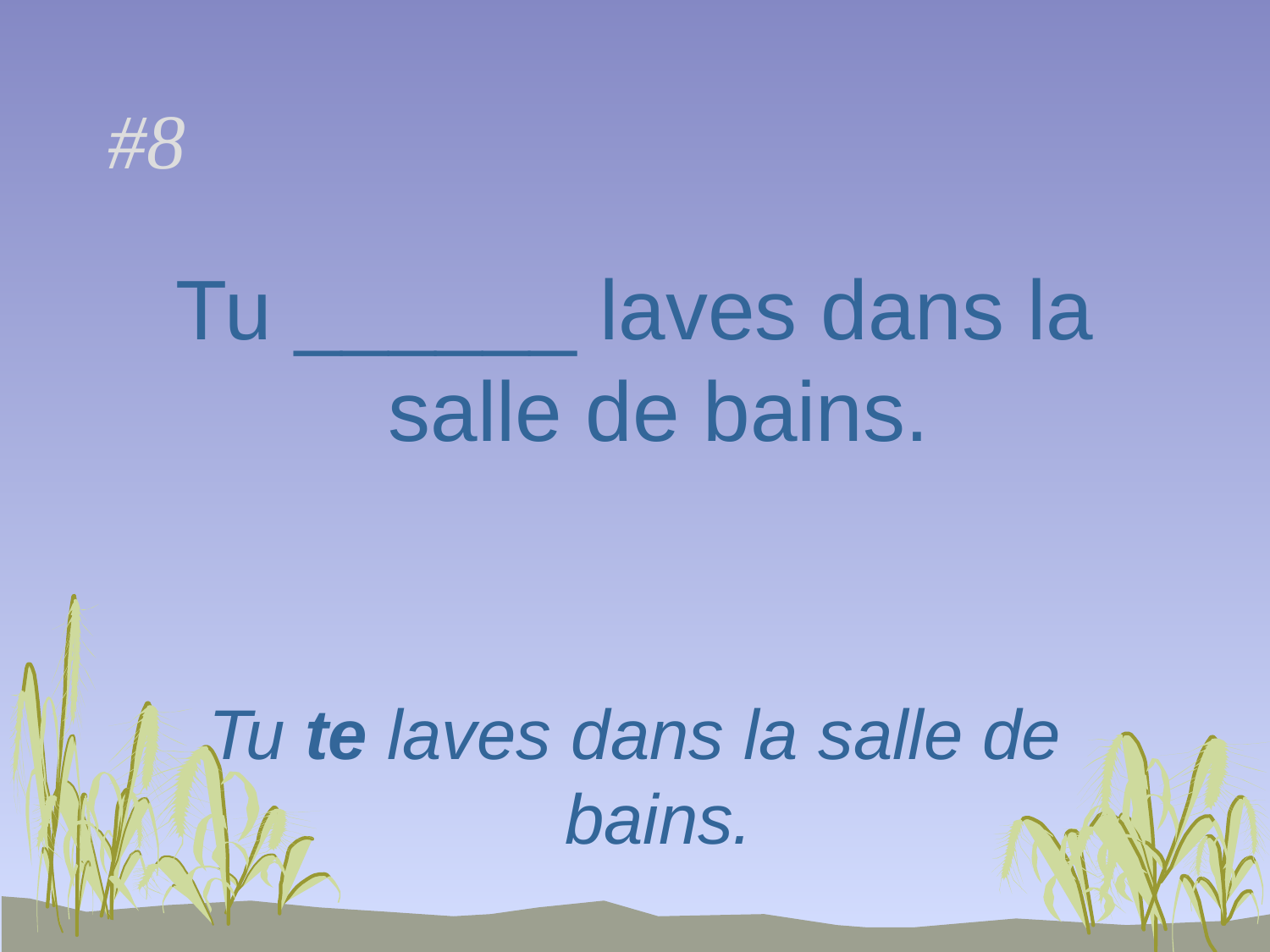

# #8
Tu ______ laves dans la salle de bains.

Tu te laves dans la salle de bains.